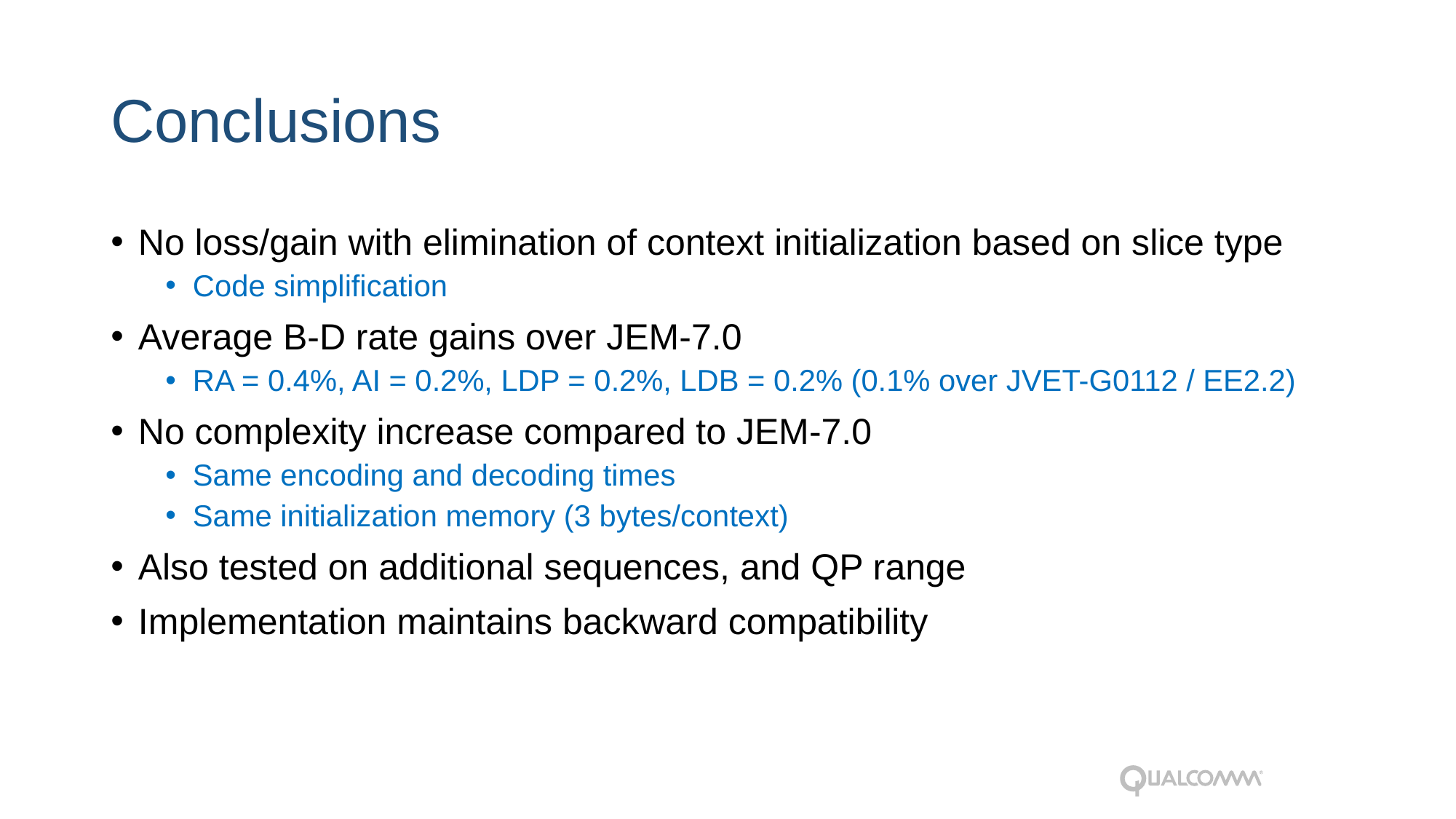

# Conclusions
No loss/gain with elimination of context initialization based on slice type
Code simplification
Average B-D rate gains over JEM-7.0
RA = 0.4%, AI = 0.2%, LDP = 0.2%, LDB = 0.2% (0.1% over JVET-G0112 / EE2.2)
No complexity increase compared to JEM-7.0
Same encoding and decoding times
Same initialization memory (3 bytes/context)
Also tested on additional sequences, and QP range
Implementation maintains backward compatibility